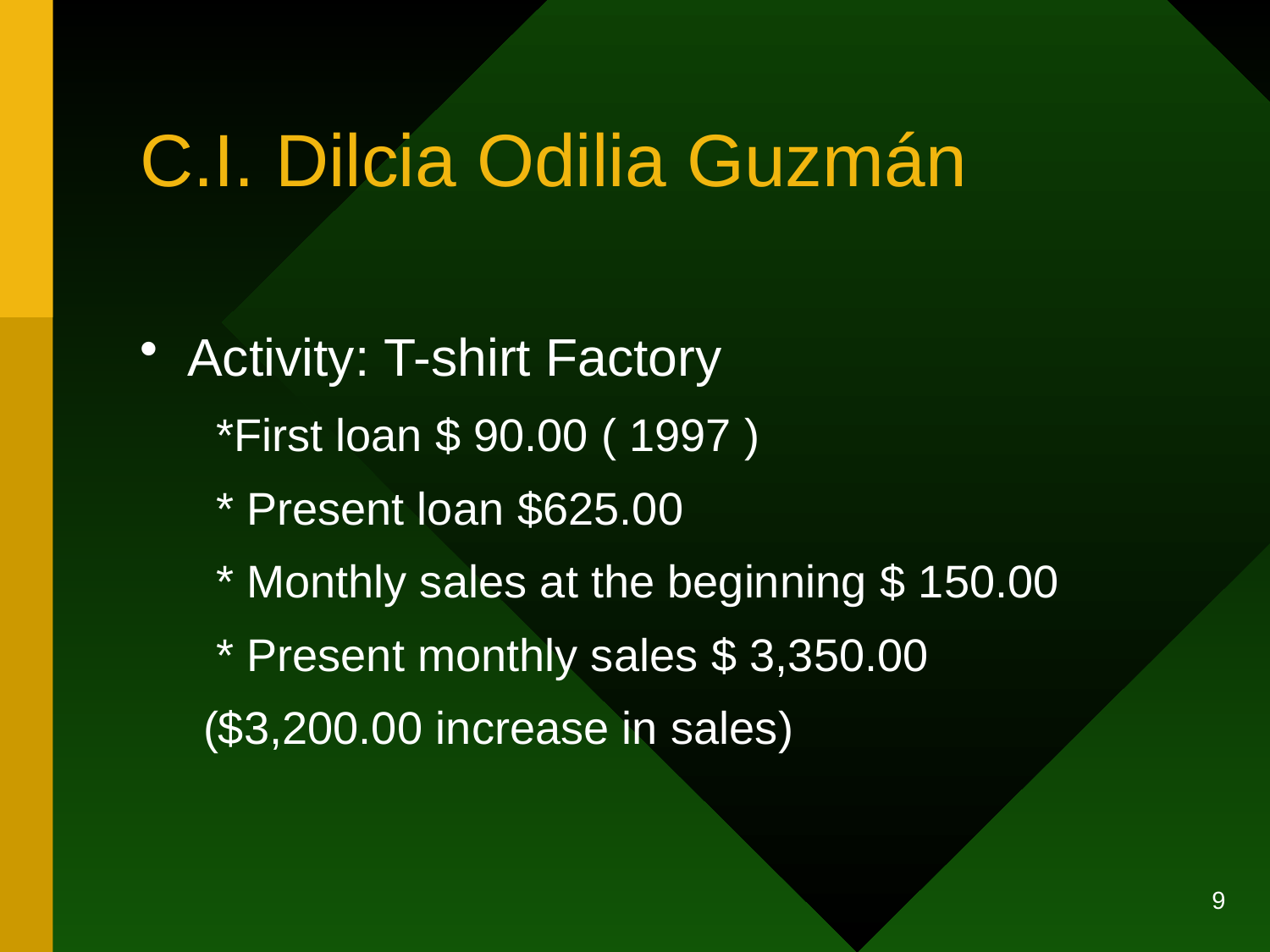

# C.I. Dilcia Odilia Guzmán
Activity: T-shirt Factory
 *First loan $ 90.00 ( 1997 )
 * Present loan $625.00
 * Monthly sales at the beginning $ 150.00
 * Present monthly sales $ 3,350.00
($3,200.00 increase in sales)
9